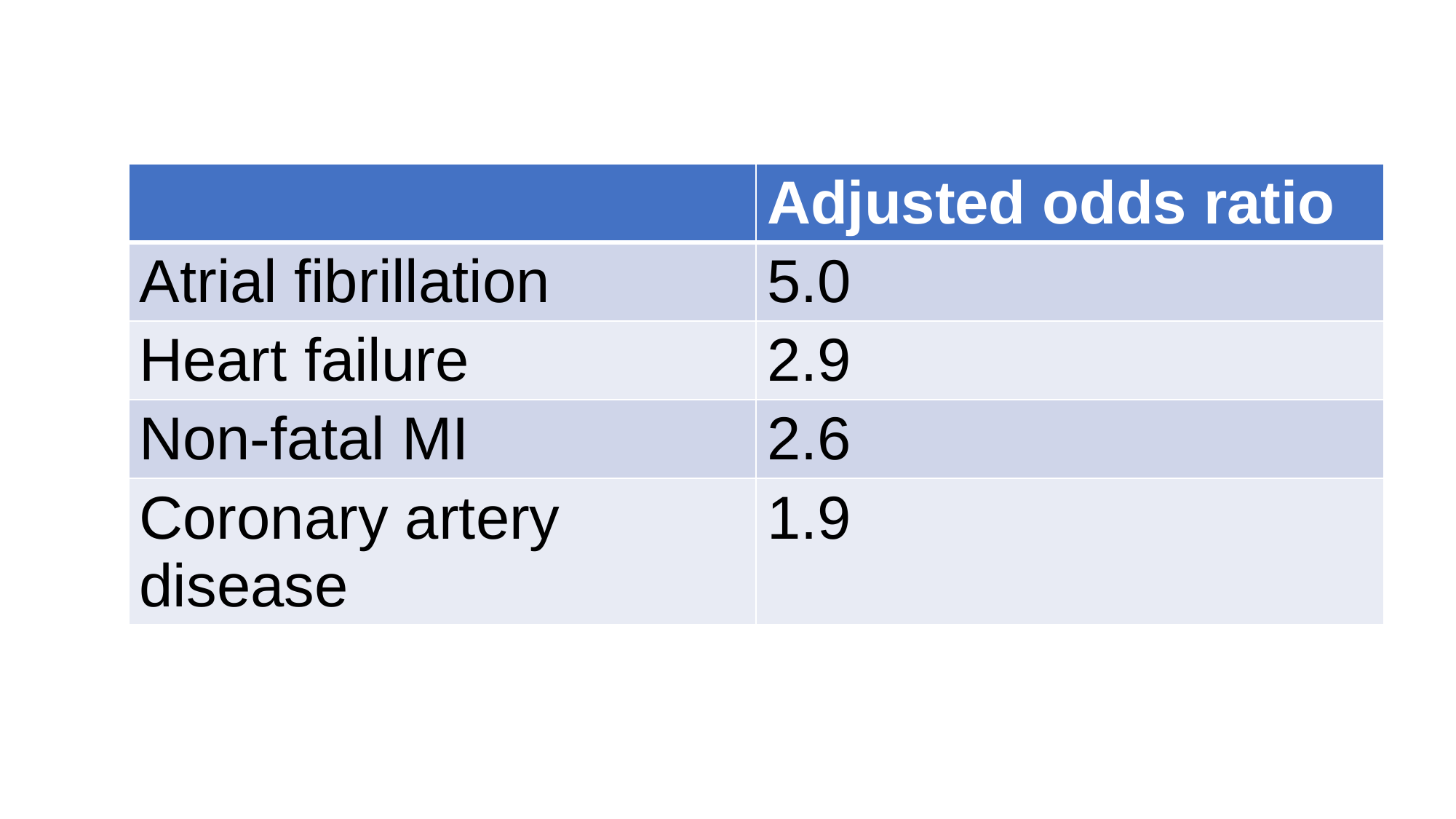

|  | Adjusted odds ratio |
| --- | --- |
| Atrial fibrillation | 5.0 |
| Heart failure | 2.9 |
| Non-fatal MI | 2.6 |
| Coronary artery disease | 1.9 |